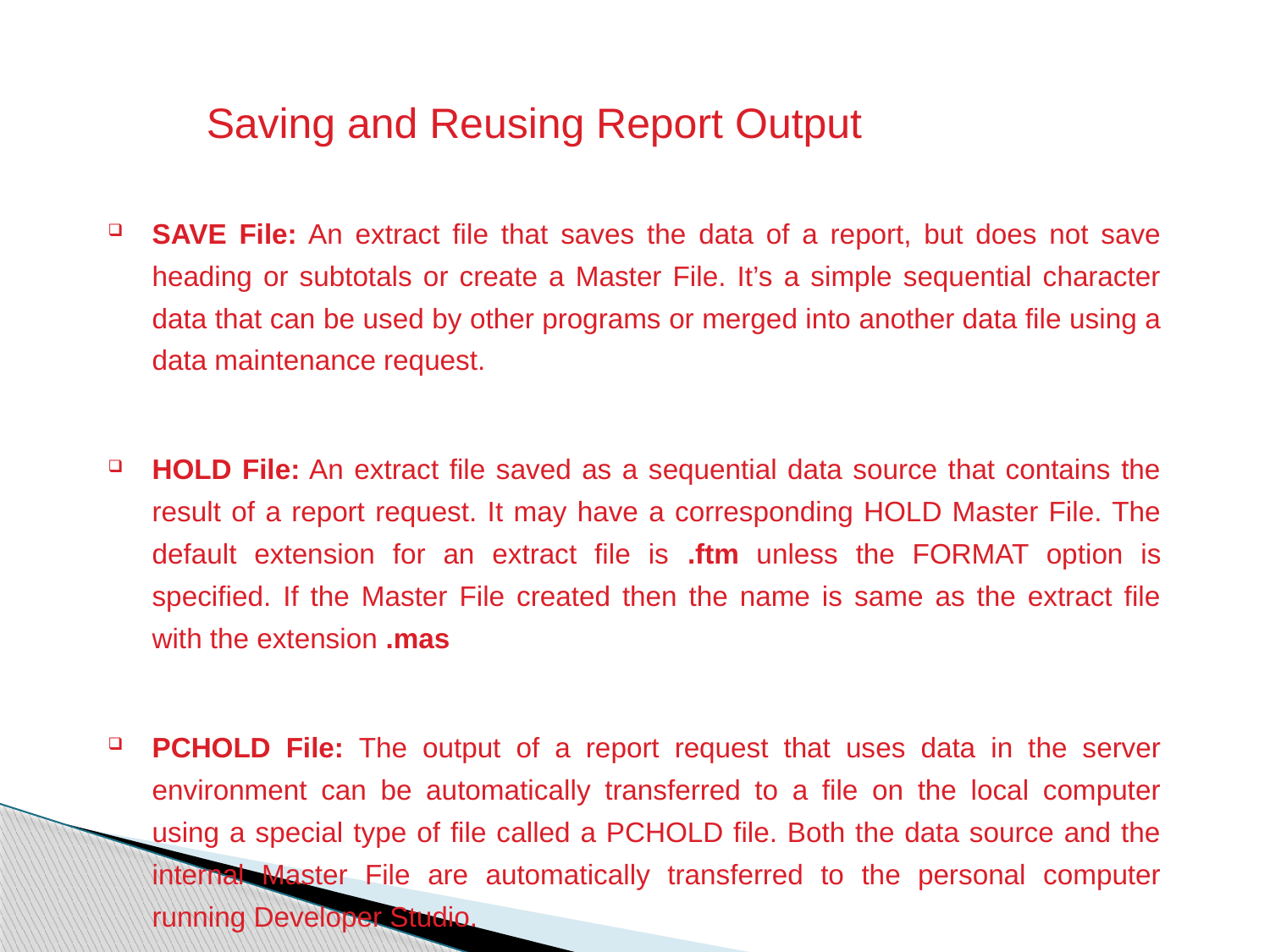

Saving and Reusing Report Output
SAVE File: An extract file that saves the data of a report, but does not save heading or subtotals or create a Master File. It’s a simple sequential character data that can be used by other programs or merged into another data file using a data maintenance request.

HOLD File: An extract file saved as a sequential data source that contains the result of a report request. It may have a corresponding HOLD Master File. The default extension for an extract file is .ftm unless the FORMAT option is specified. If the Master File created then the name is same as the extract file with the extension .mas

PCHOLD File: The output of a report request that uses data in the server environment can be automatically transferred to a file on the local computer using a special type of file called a PCHOLD file. Both the data source and the internal Master File are automatically transferred to the personal computer running Developer Studio.
53